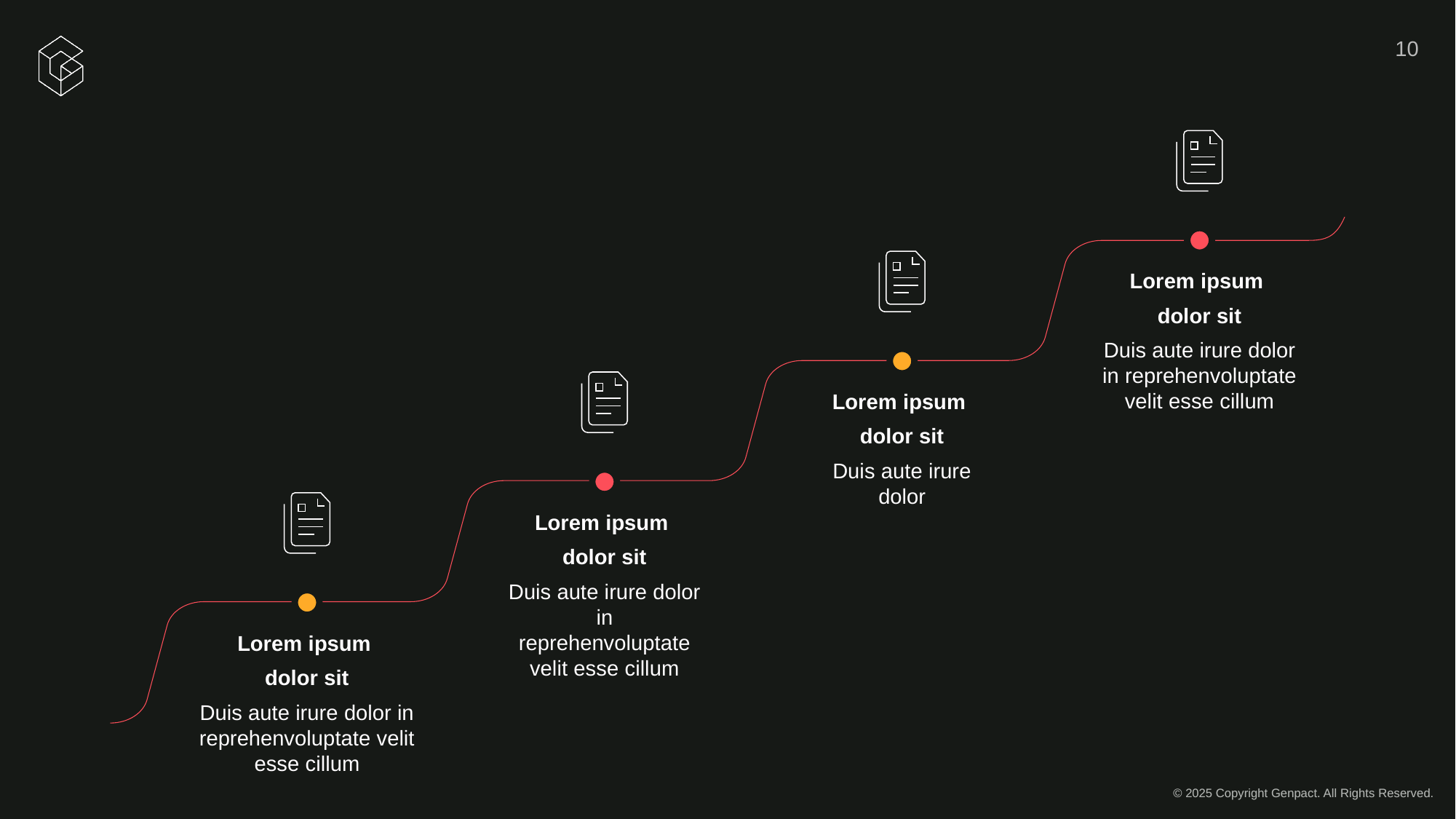

#

Lorem ipsum
dolor sit
Duis aute irure dolor in reprehenvoluptate velit esse cillum

Lorem ipsum
dolor sit
Duis aute irure dolor

Lorem ipsum
dolor sit
Duis aute irure dolor in reprehenvoluptate velit esse cillum

Lorem ipsum
dolor sit
Duis aute irure dolor in reprehenvoluptate velit esse cillum